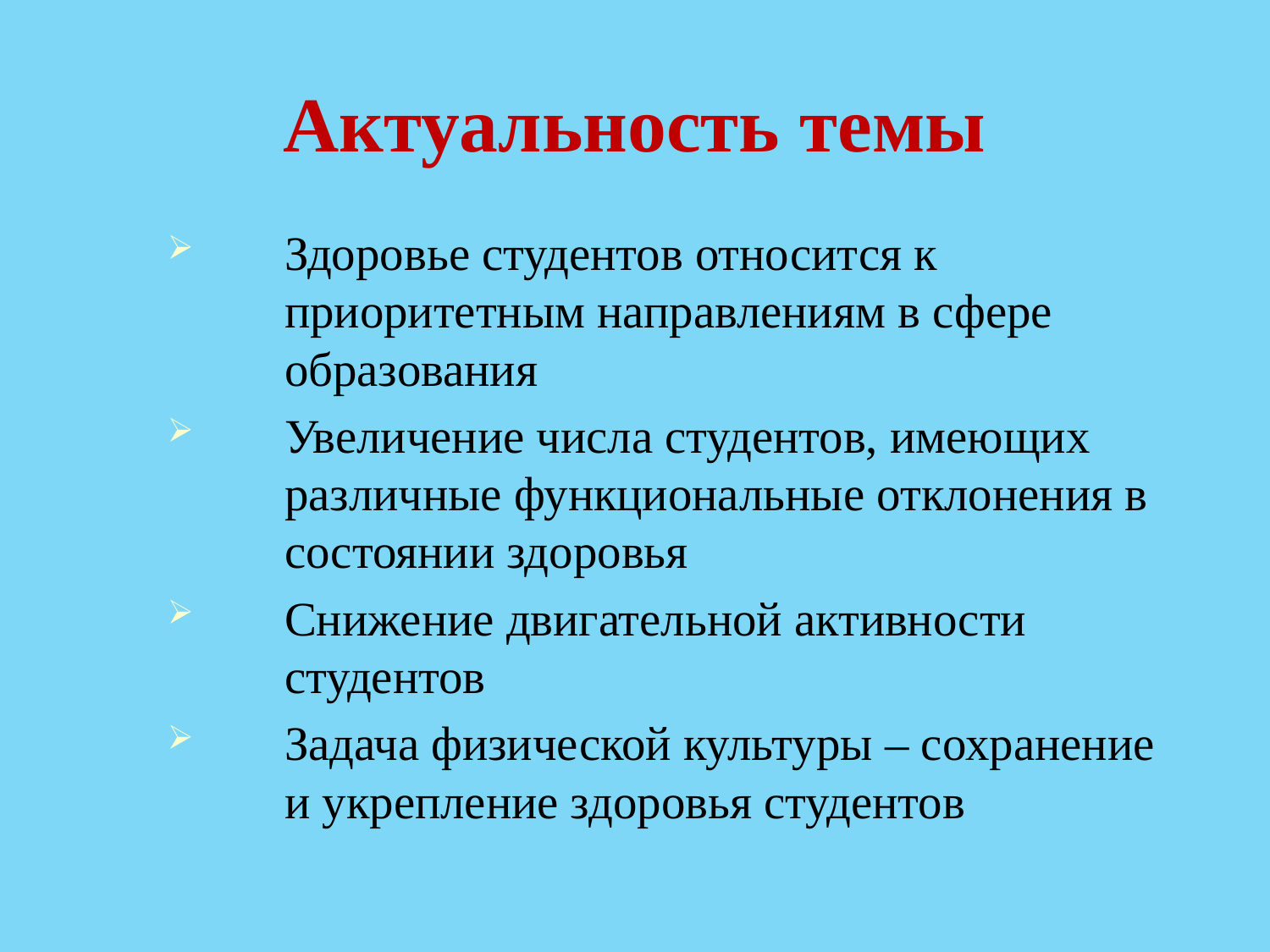

# Актуальность темы
Здоровье студентов относится к приоритетным направлениям в сфере образования
Увеличение числа студентов, имеющих различные функциональные отклонения в состоянии здоровья
Снижение двигательной активности студентов
Задача физической культуры – сохранение и укрепление здоровья студентов